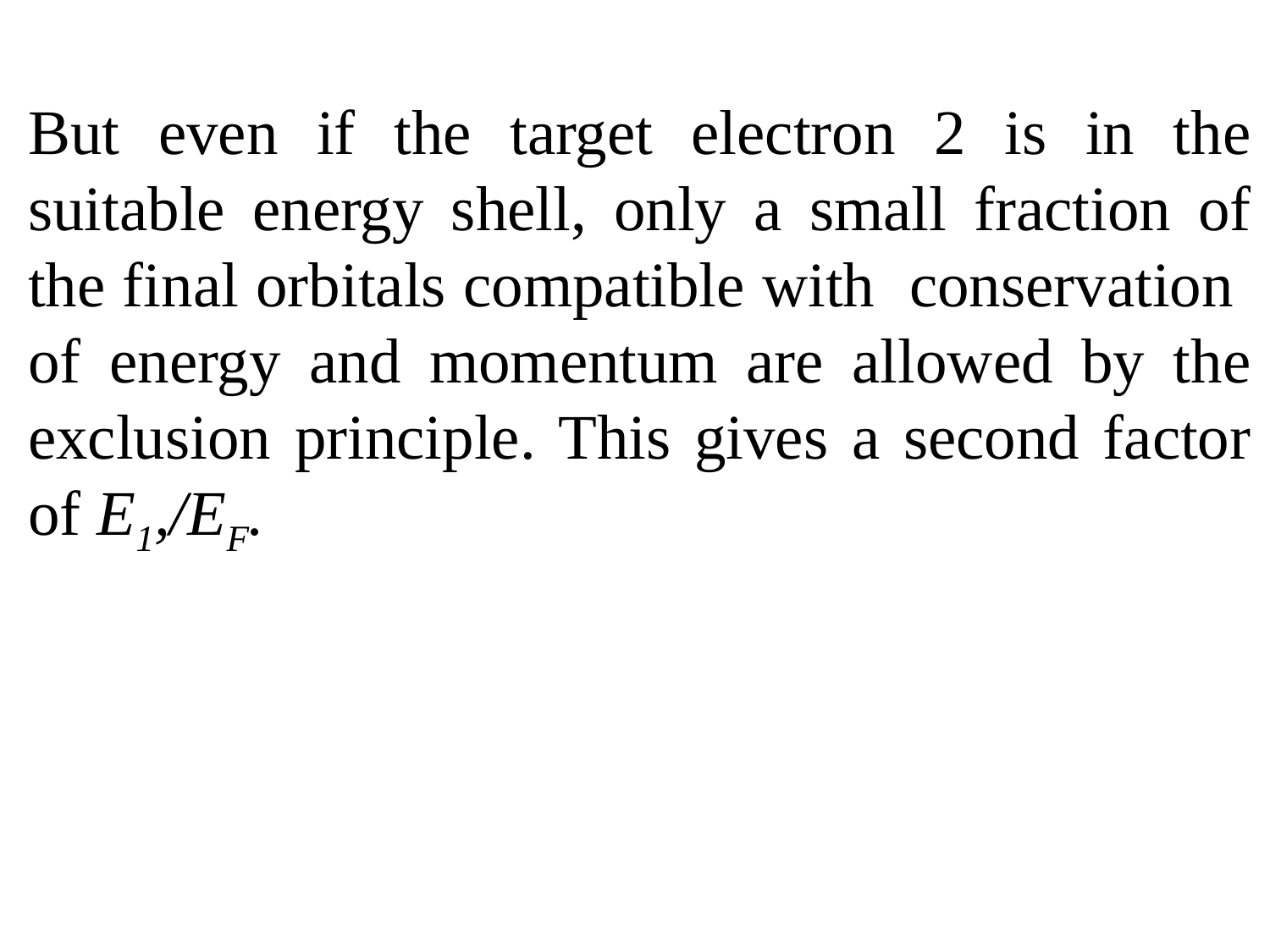

But even if the target electron 2 is in the suitable energy shell, only a small fraction of the final orbitals compatible with  conservation  of energy and momentum are allowed by the exclusion principle. This gives a second factor of E1,/EF.